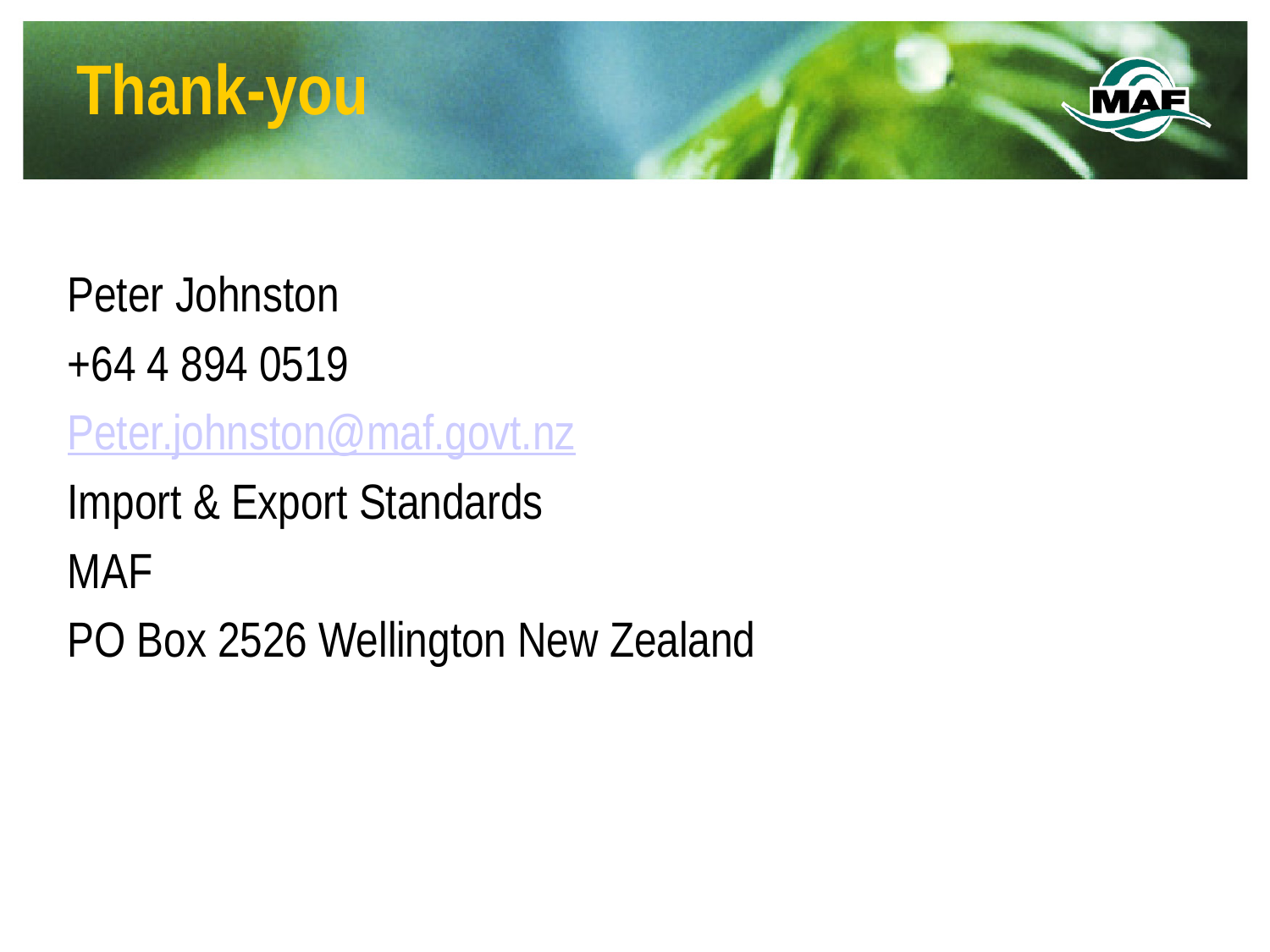

# Thank-you
Peter Johnston
+64 4 894 0519
Peter.johnston@maf.govt.nz
Import & Export Standards
MAF
PO Box 2526 Wellington New Zealand